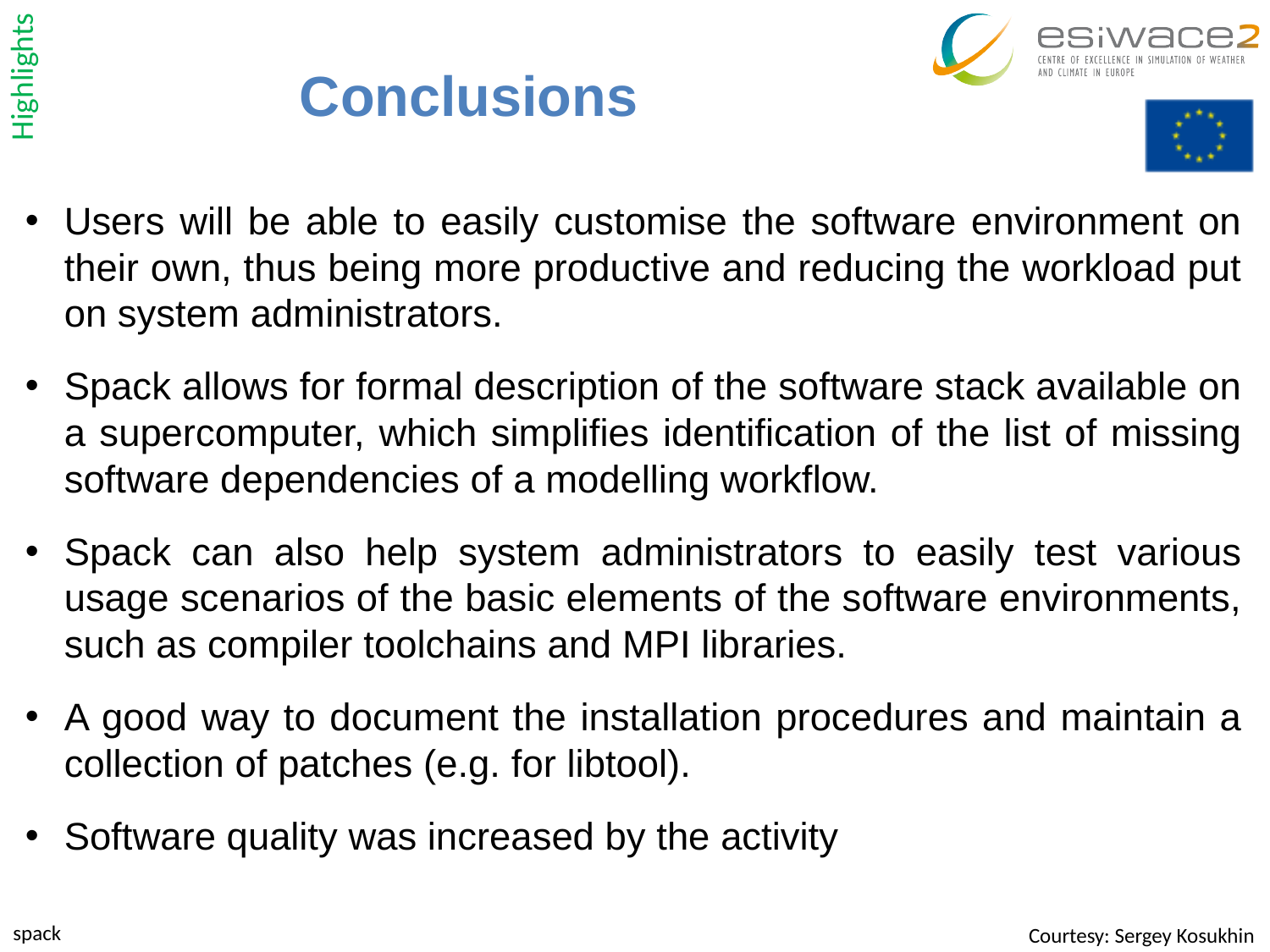

# Conclusions
Highlights
Users will be able to easily customise the software environment on their own, thus being more productive and reducing the workload put on system administrators.
Spack allows for formal description of the software stack available on a supercomputer, which simplifies identification of the list of missing software dependencies of a modelling workflow.
Spack can also help system administrators to easily test various usage scenarios of the basic elements of the software environments, such as compiler toolchains and MPI libraries.
A good way to document the installation procedures and maintain a collection of patches (e.g. for libtool).
Software quality was increased by the activity
spack
Courtesy: Sergey Kosukhin